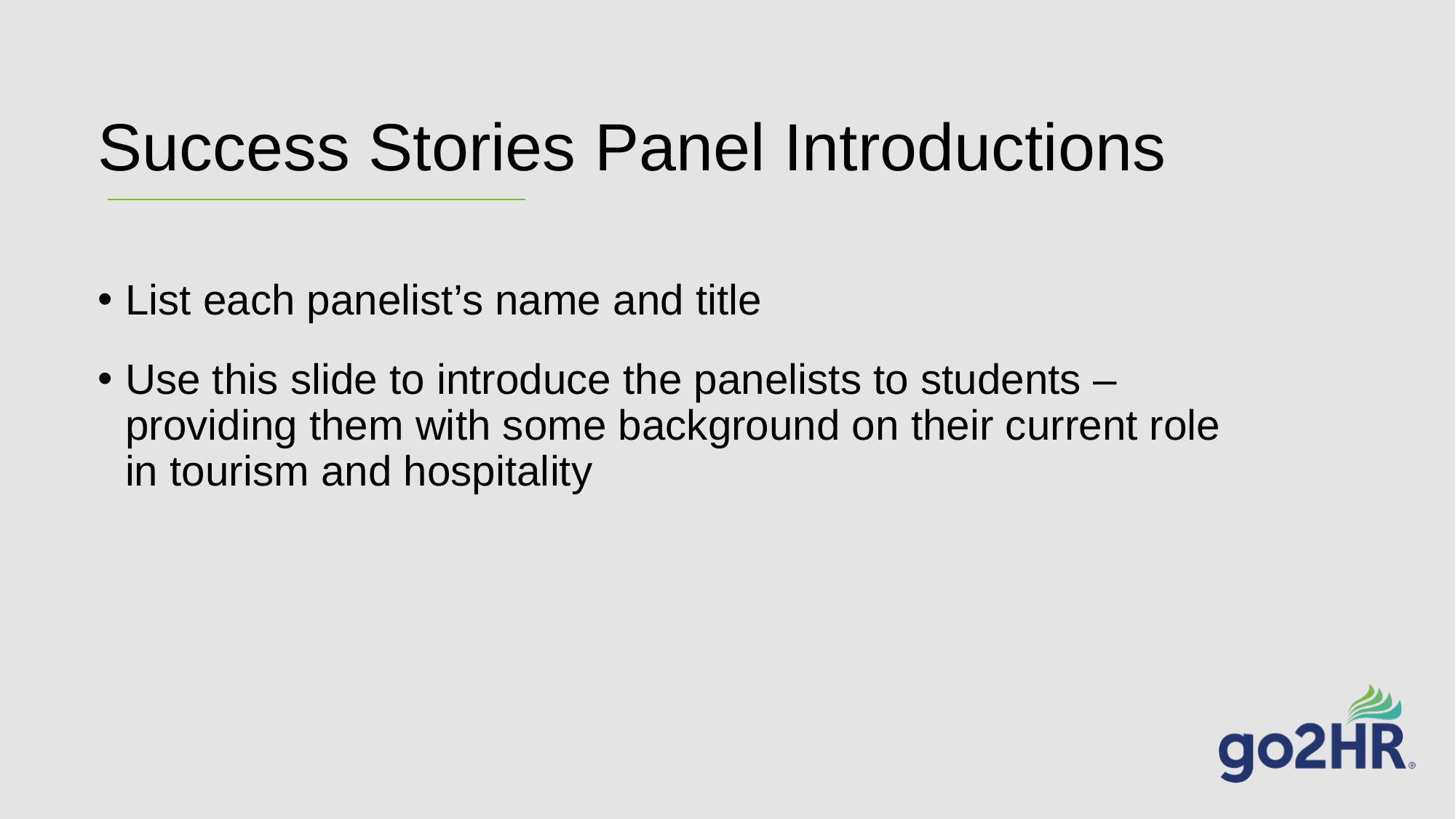

# Success Stories Panel Introductions
List each panelist’s name and title
Use this slide to introduce the panelists to students – providing them with some background on their current role in tourism and hospitality